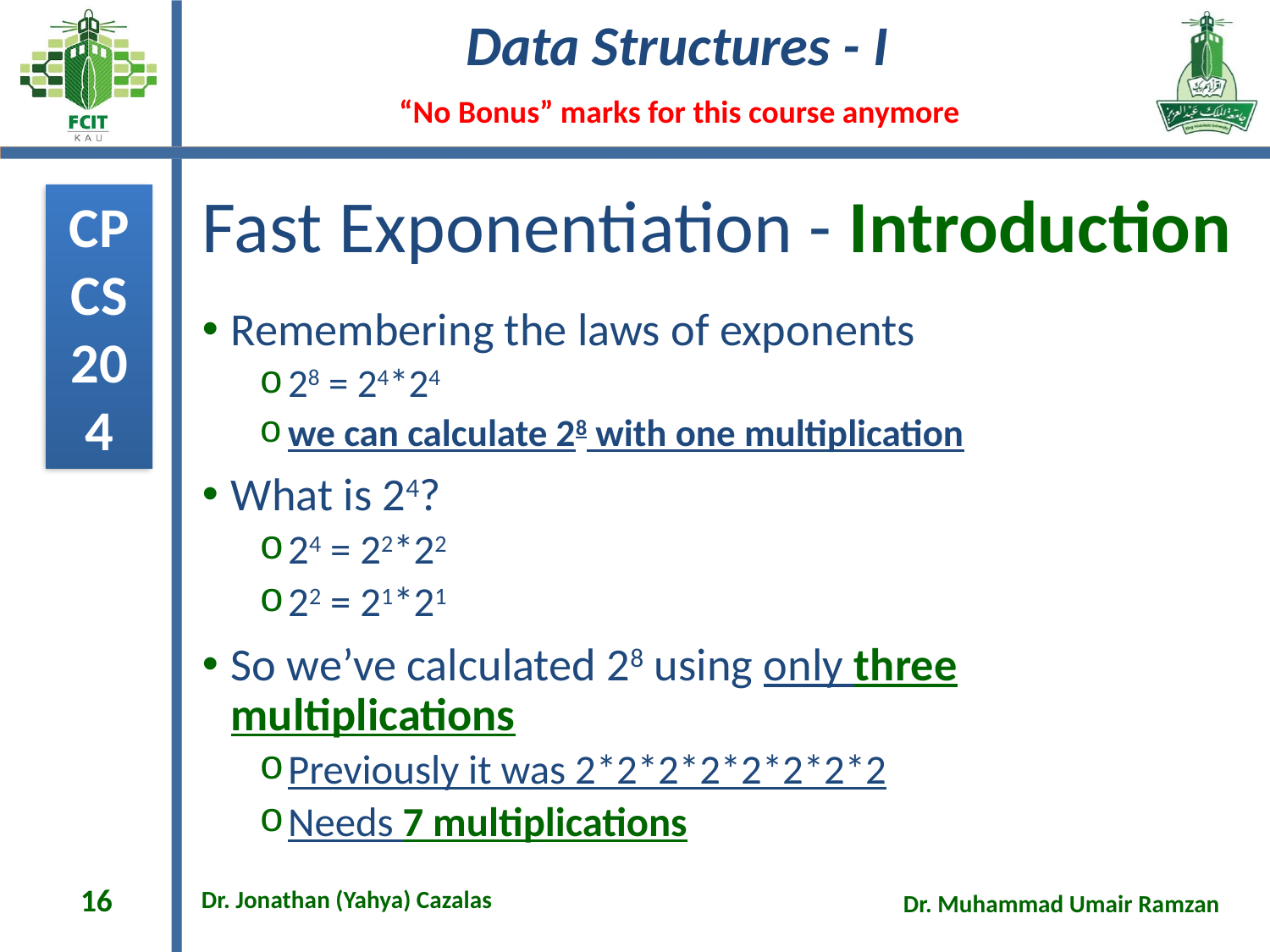

# Fast Exponentiation - Introduction
Remembering the laws of exponents
28 = 24*24
we can calculate 28 with one multiplication
What is 24?
24 = 22*22
22 = 21*21
So we’ve calculated 28 using only three multiplications
Previously it was 2*2*2*2*2*2*2*2
Needs 7 multiplications

16